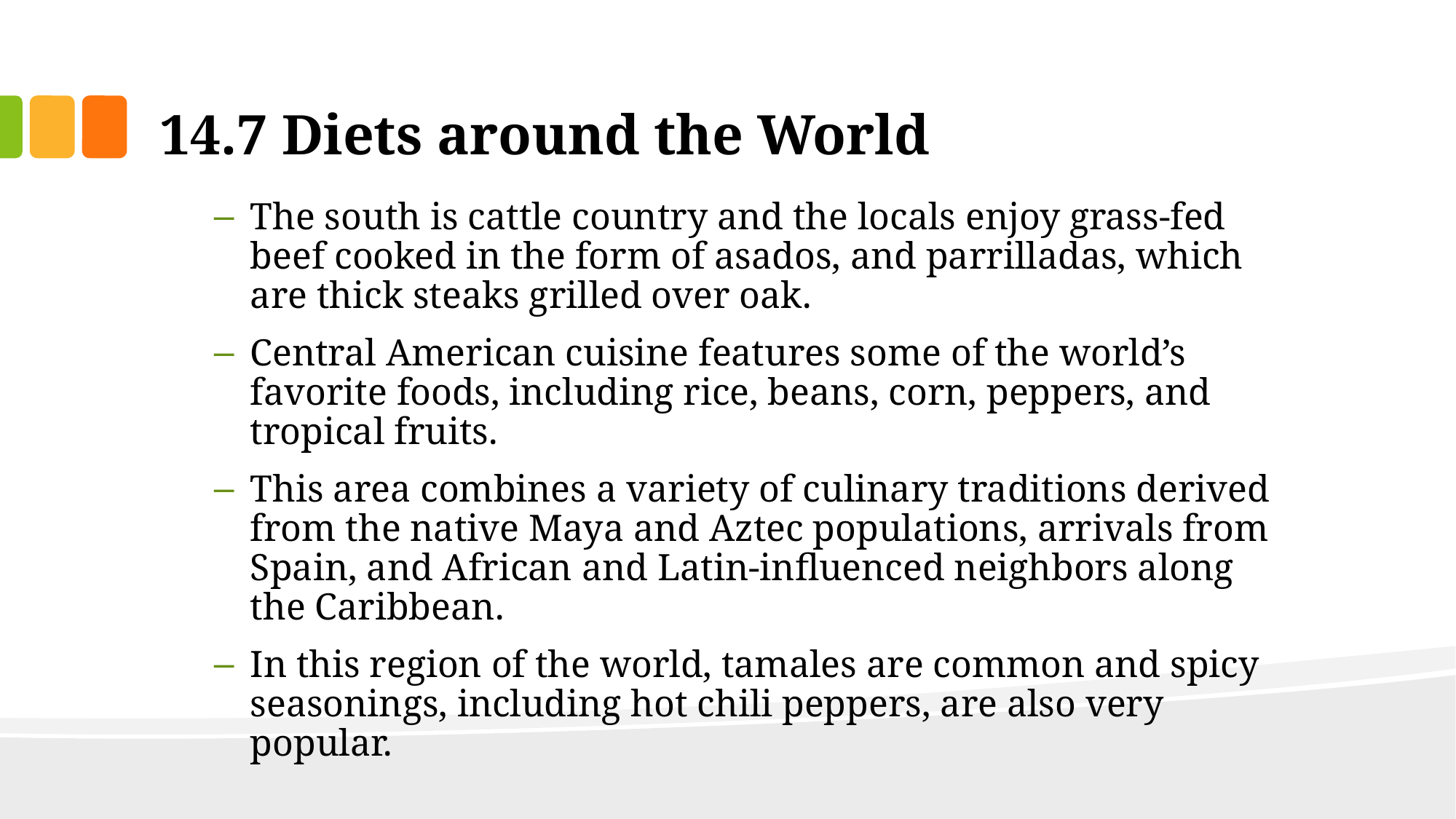

# 14.7 Diets around the World
The south is cattle country and the locals enjoy grass-fed beef cooked in the form of asados, and parrilladas, which are thick steaks grilled over oak.
Central American cuisine features some of the world’s favorite foods, including rice, beans, corn, peppers, and tropical fruits.
This area combines a variety of culinary traditions derived from the native Maya and Aztec populations, arrivals from Spain, and African and Latin-influenced neighbors along the Caribbean.
In this region of the world, tamales are common and spicy seasonings, including hot chili peppers, are also very popular.